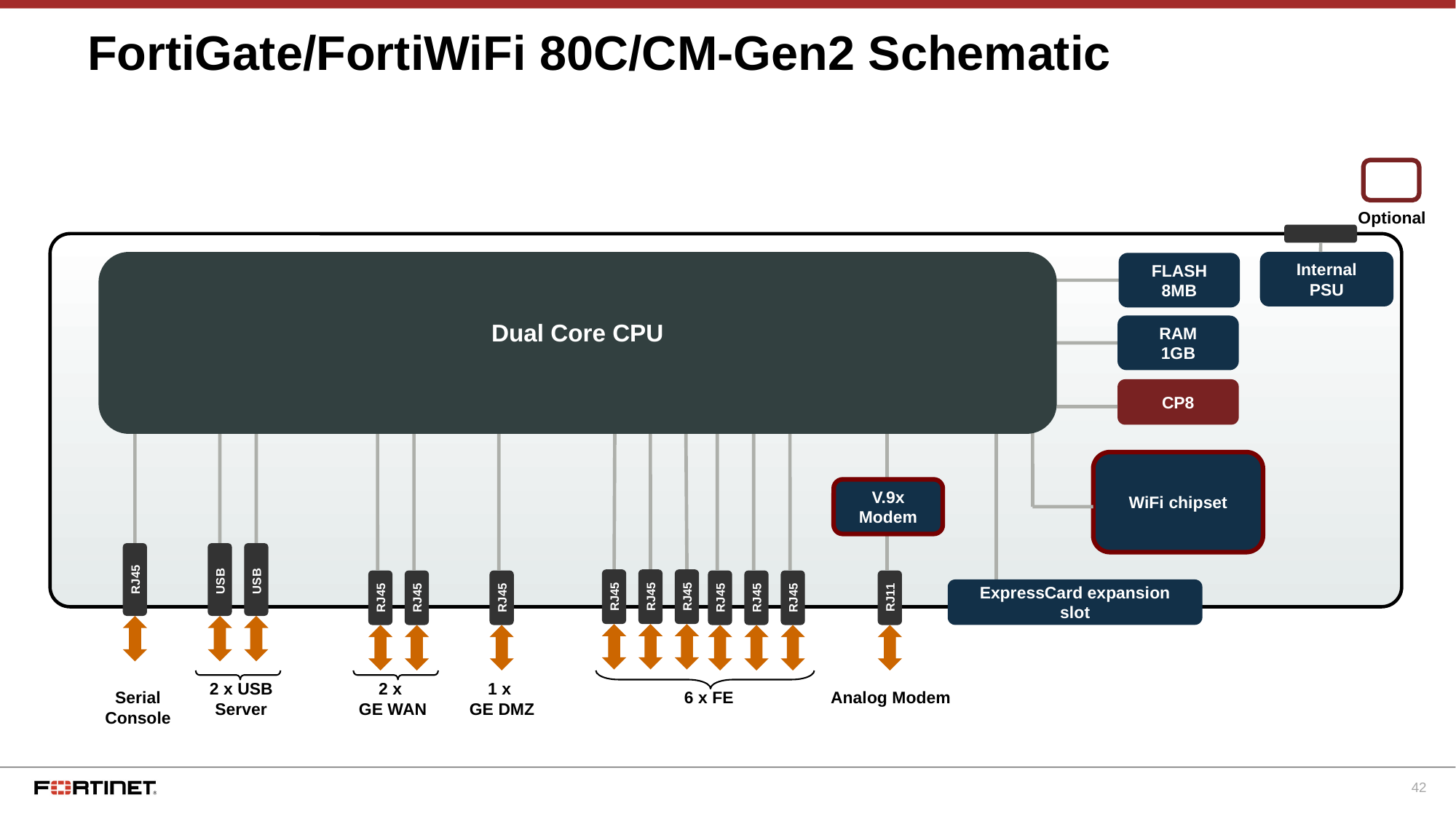

# FortiGate/FortiWiFi 80C/CM-Gen2 Schematic

Optional

Dual Core CPU

Internal
PSU
FLASH
8MB

RAM
1GB

CP8

WiFi chipset
V.9x
Modem

RJ45
USB
USB

ExpressCard expansion slot
RJ45
RJ45
RJ45
RJ45
RJ45
RJ45
RJ45
RJ45
RJ45
RJ11

2 x USB Server
2 x
GE WAN
1 x
GE DMZ
Serial Console
6 x FE
Analog Modem